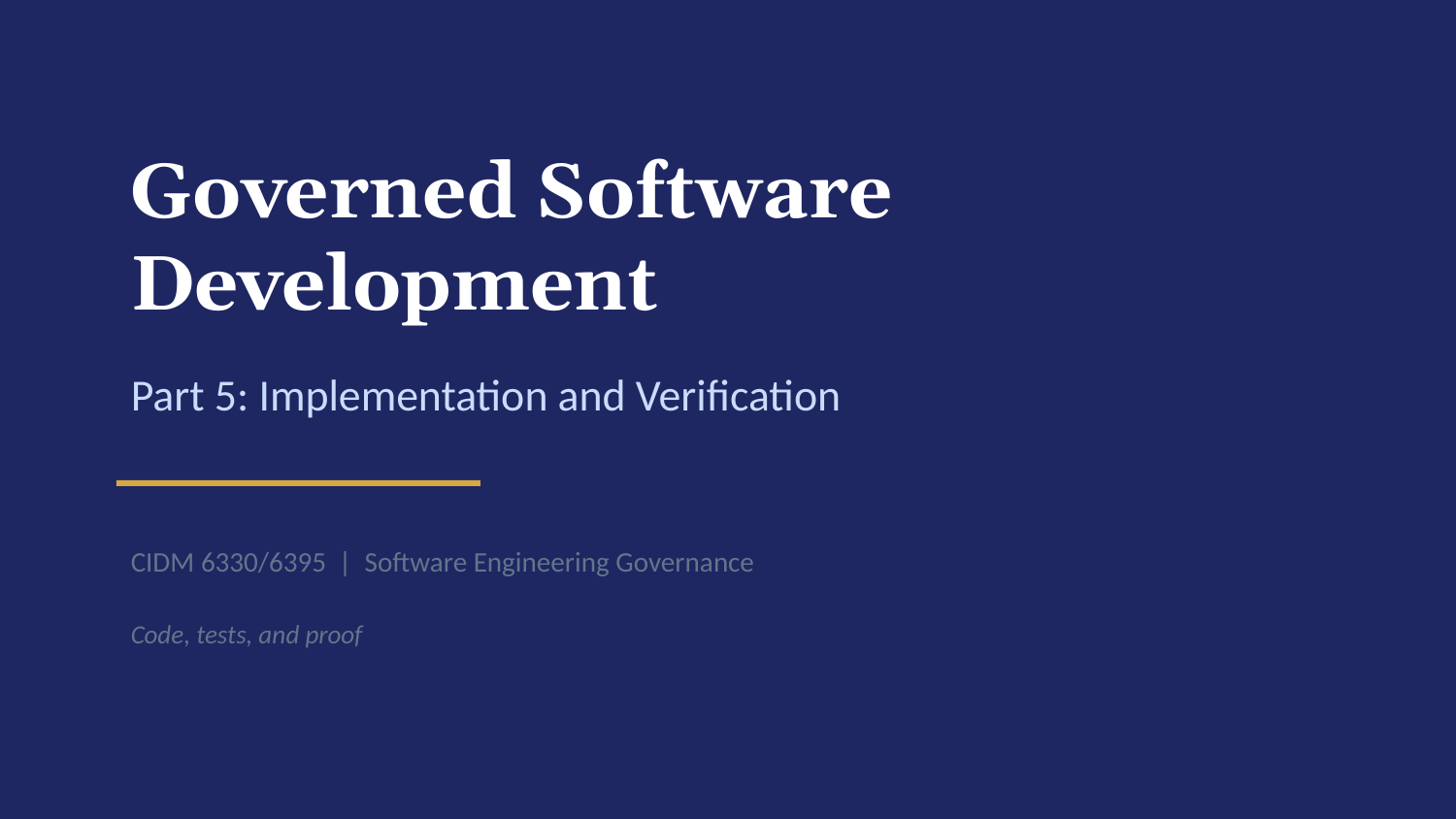

Governed Software Development
Part 5: Implementation and Verification

CIDM 6330/6395  |  Software Engineering Governance
Code, tests, and proof